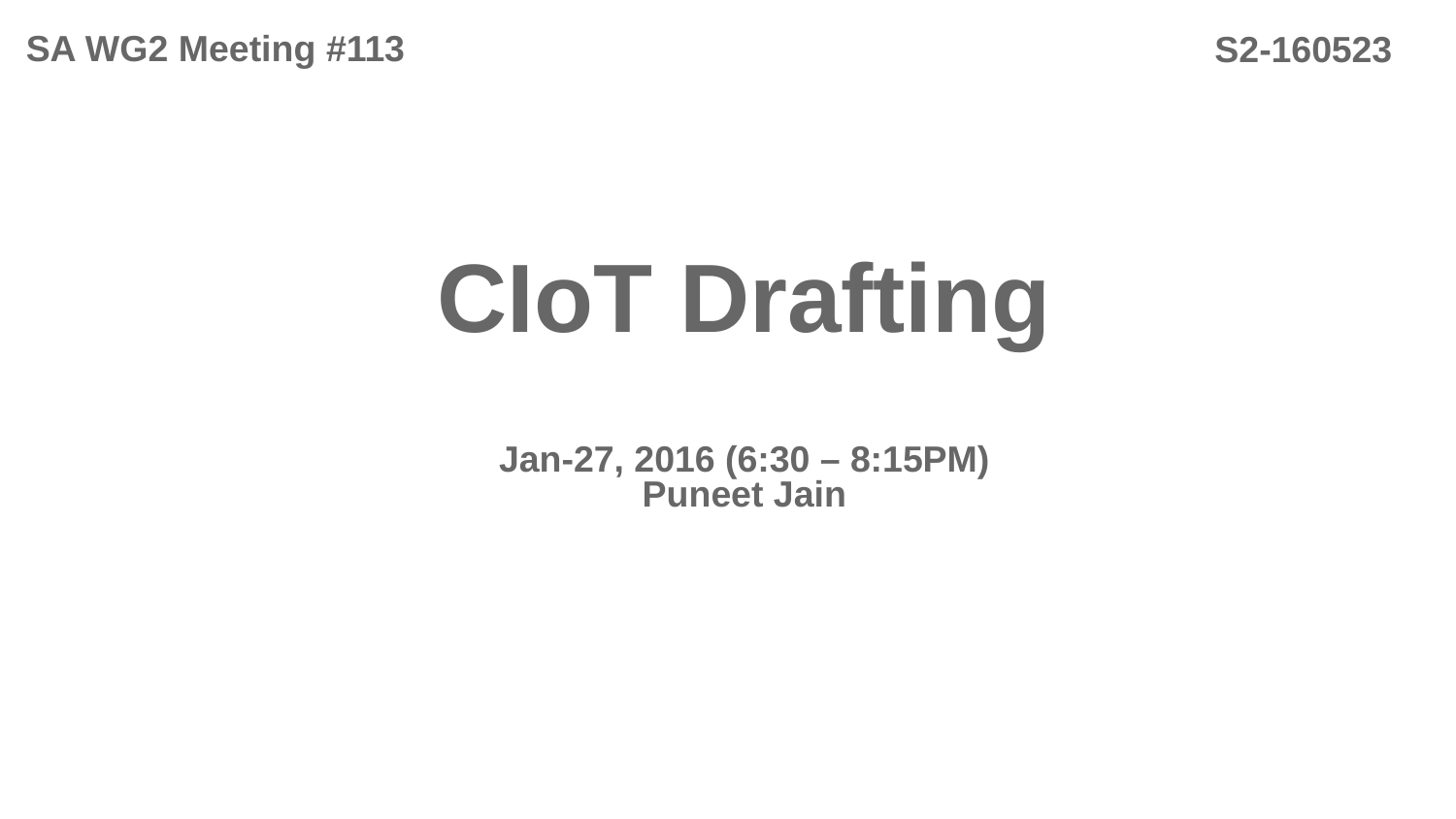

SA WG2 Meeting #113
S2-160523
CIoT Drafting
Jan-27, 2016 (6:30 – 8:15PM)
Puneet Jain